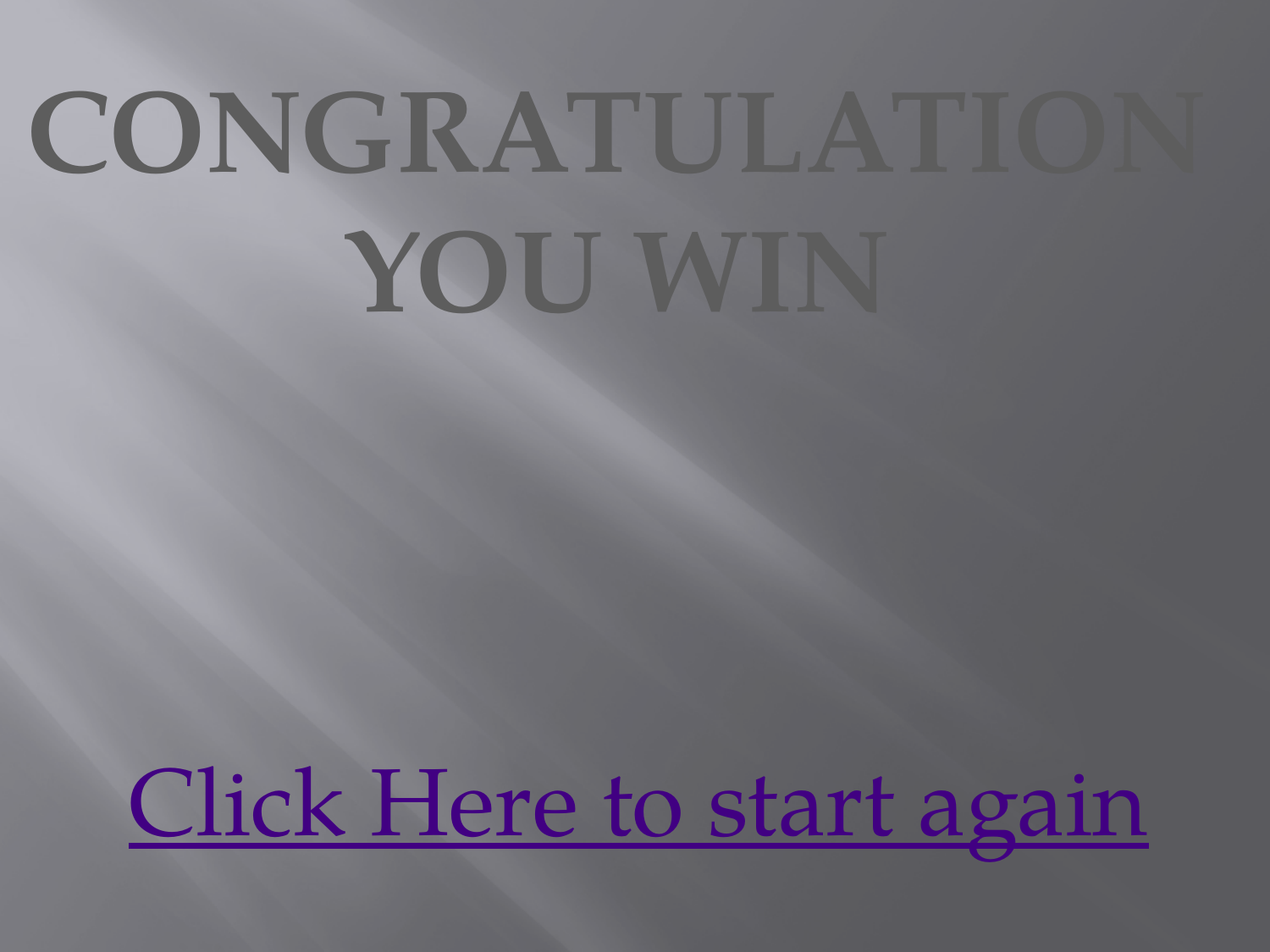

CONGRATULATION
YOU WIN
Click Here to start again